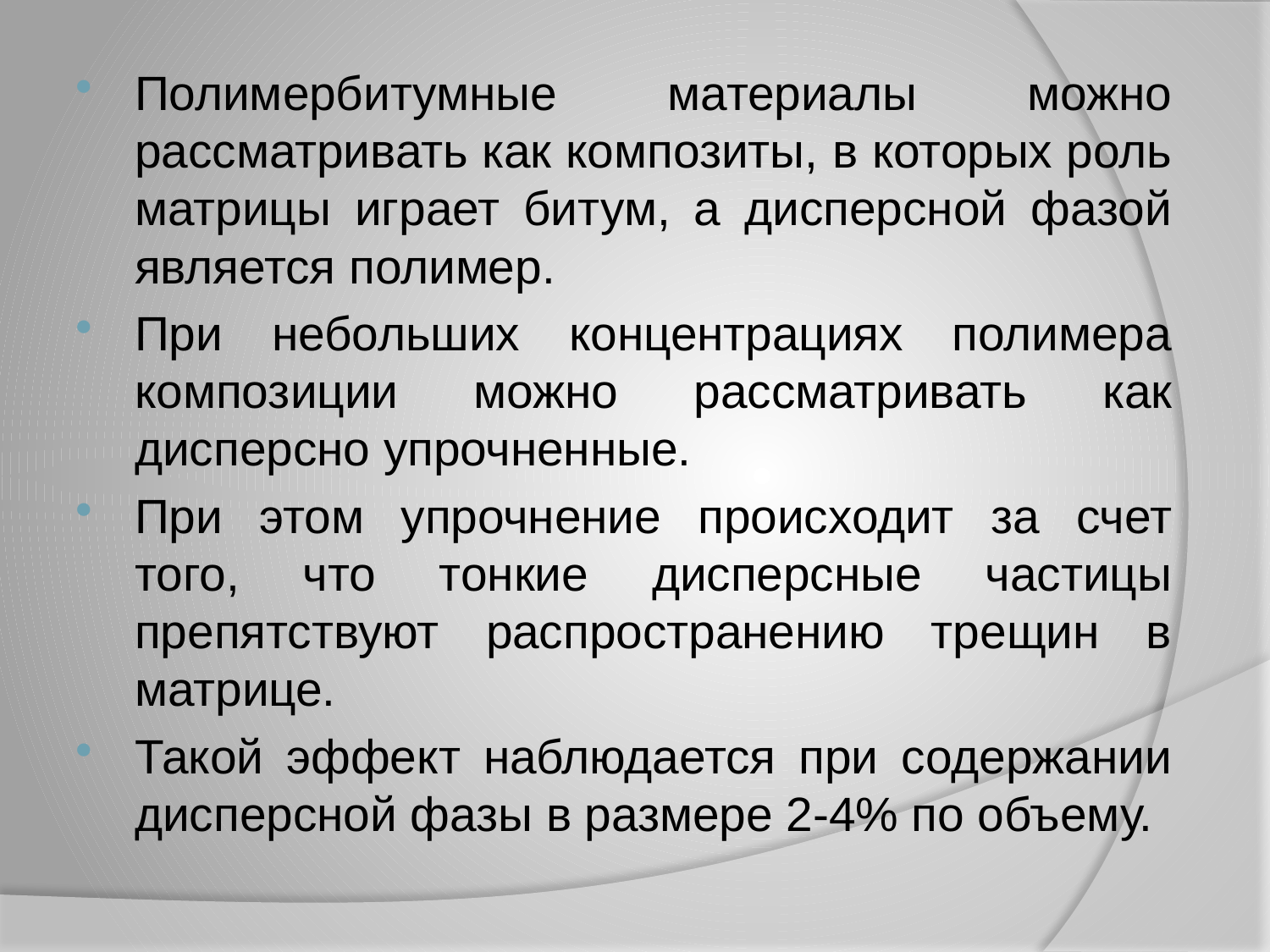

#
Полимербитумные материалы можно рассматривать как композиты, в которых роль матрицы играет битум, а дисперсной фазой является полимер.
При небольших концентрациях полимера композиции можно рассматривать как дисперсно упрочненные.
При этом упрочнение происходит за счет того, что тонкие дисперсные частицы препятствуют распространению трещин в матрице.
Такой эффект наблюдается при содержании дисперсной фазы в размере 2-4% по объему.